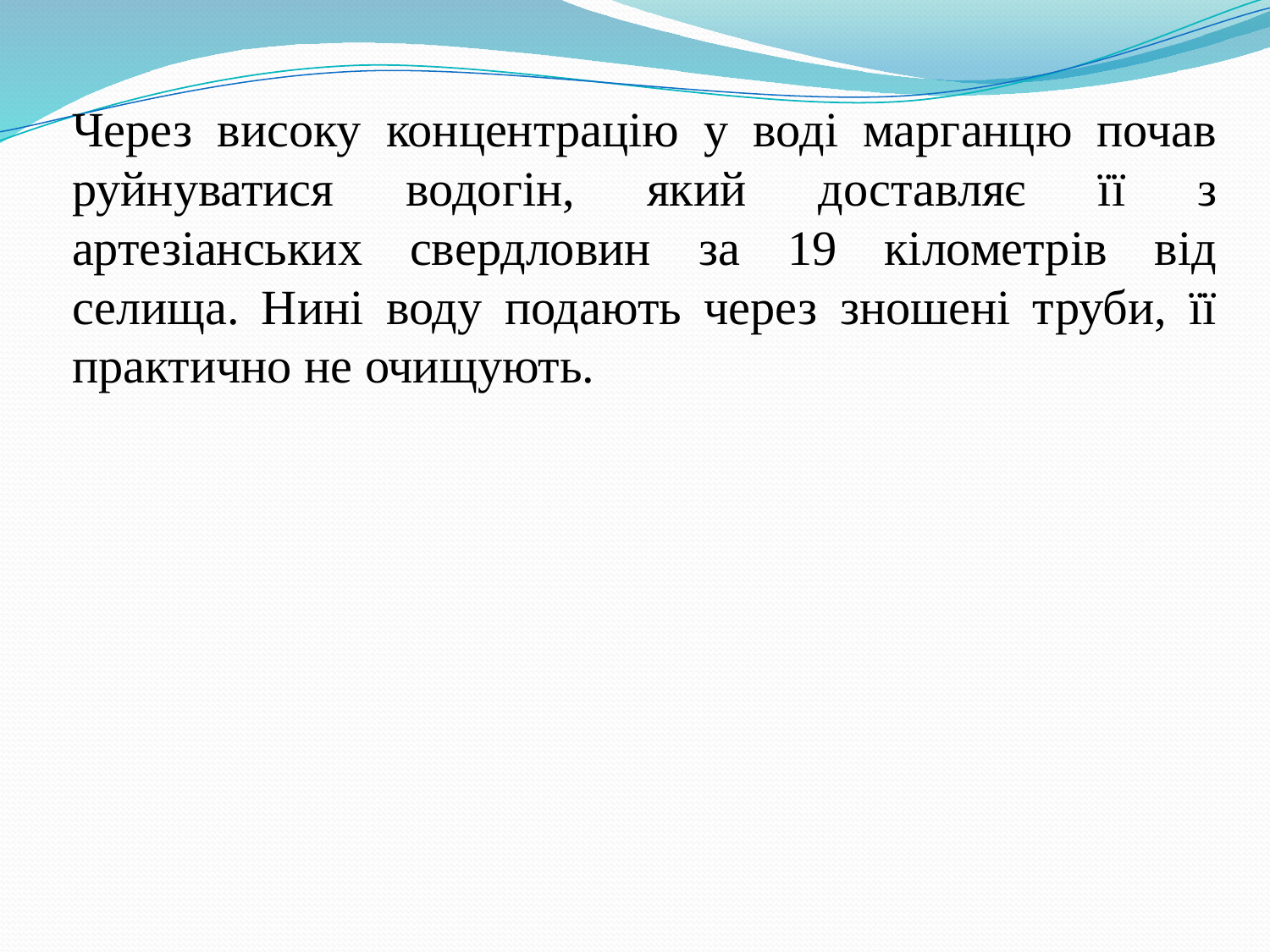

Через високу концентрацію у воді марганцю почав руйнуватися водогін, який доставляє її з артезіанських свердловин за 19 кілометрів від селища. Нині воду подають через зношені труби, її практично не очищують.